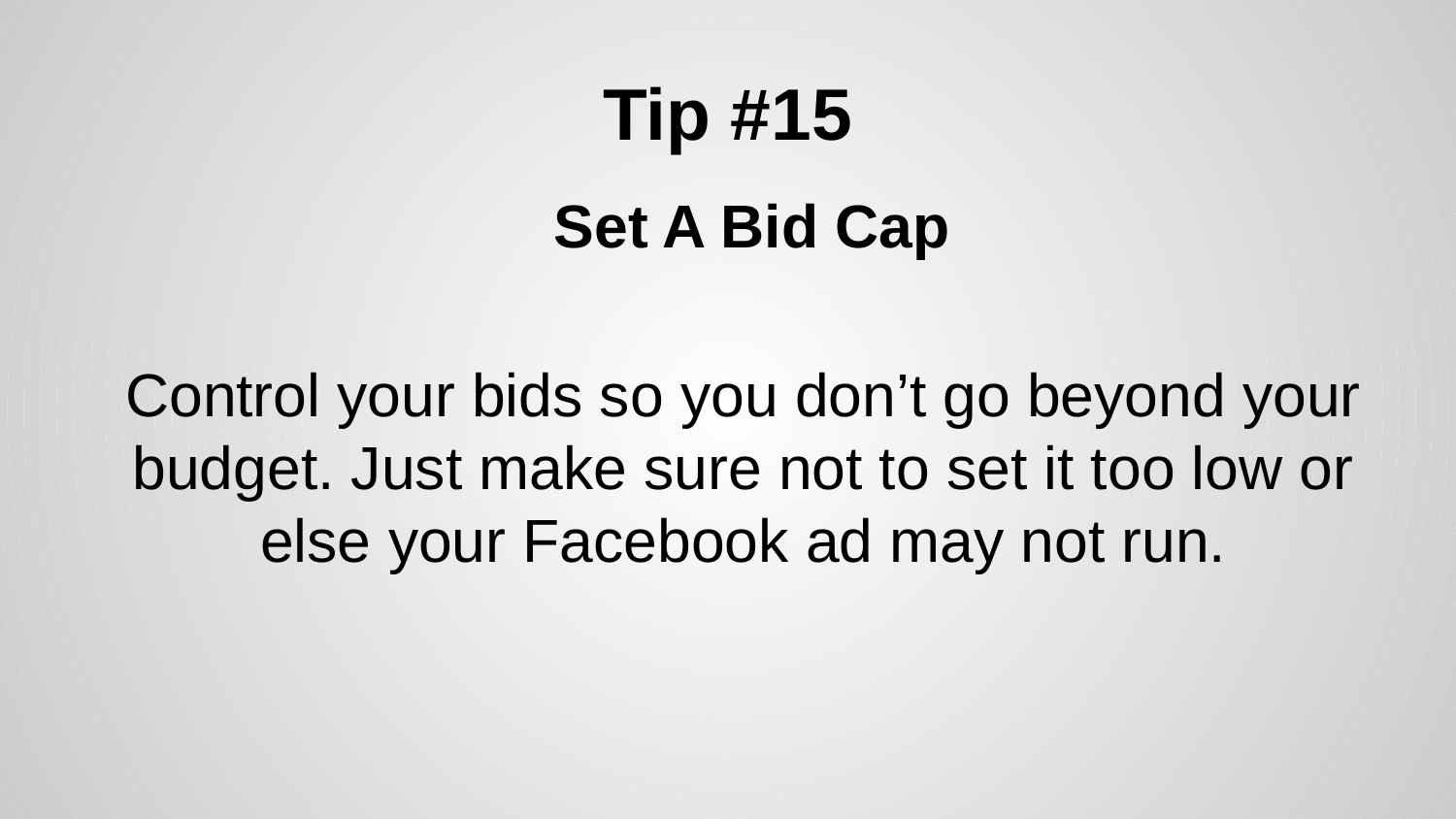

# Tip #15

 Set A Bid Cap

Control your bids so you don’t go beyond your budget. Just make sure not to set it too low or else your Facebook ad may not run.